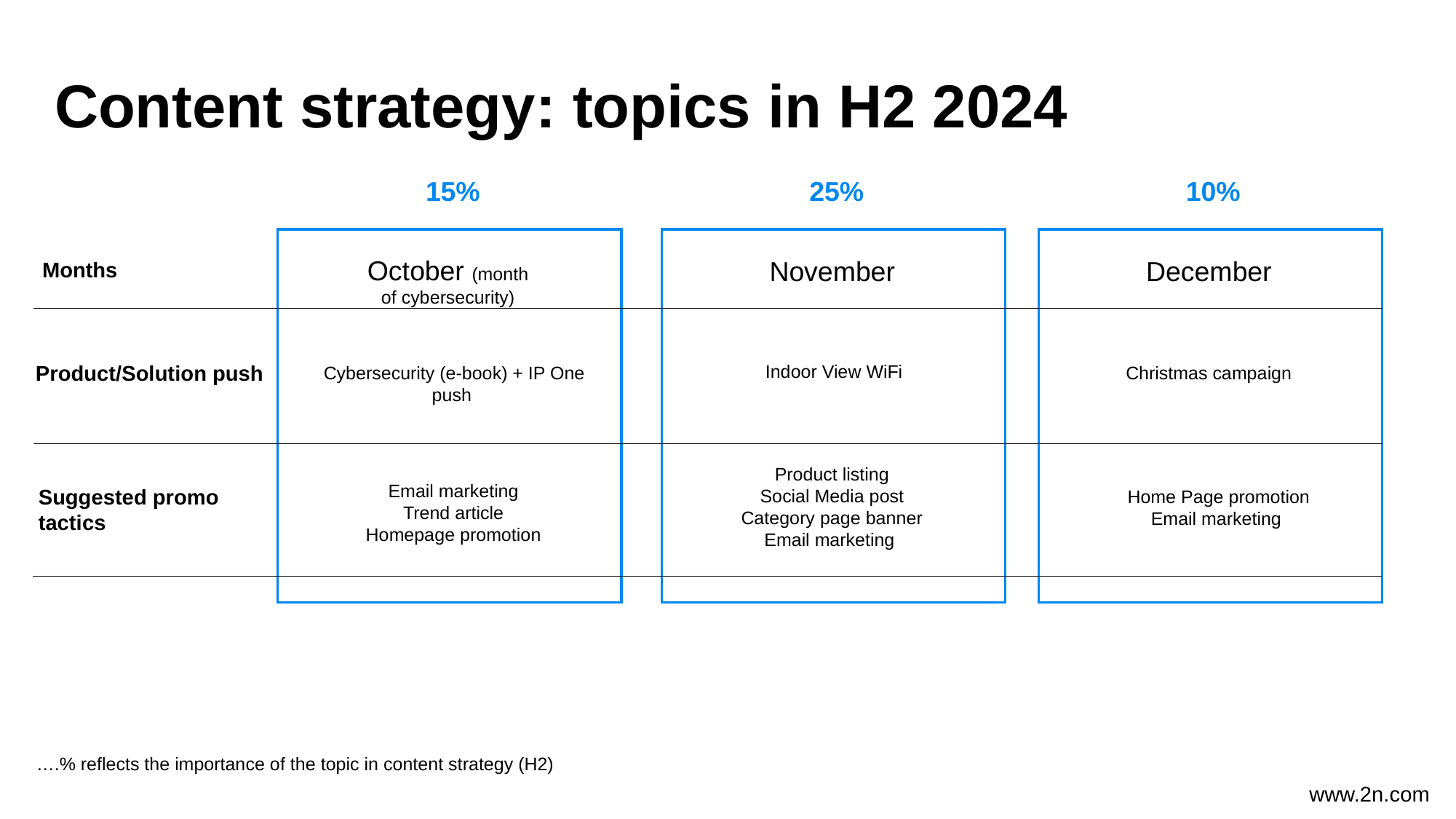

Content strategy: topics in H2 2024
15%
25%
10%

October (month of cybersecurity)
November
December
Months

Christmas campaign

Indoor View WiFi
Product/Solution push
Cybersecurity (e-book) + IP One push
Product listing
Social Media post
Category page banner
Email marketing

Email marketing
Trend article
Homepage promotion
Suggested promo
tactics
Home Page promotion
Email marketing
….% reflects the importance of the topic in content strategy (H2)